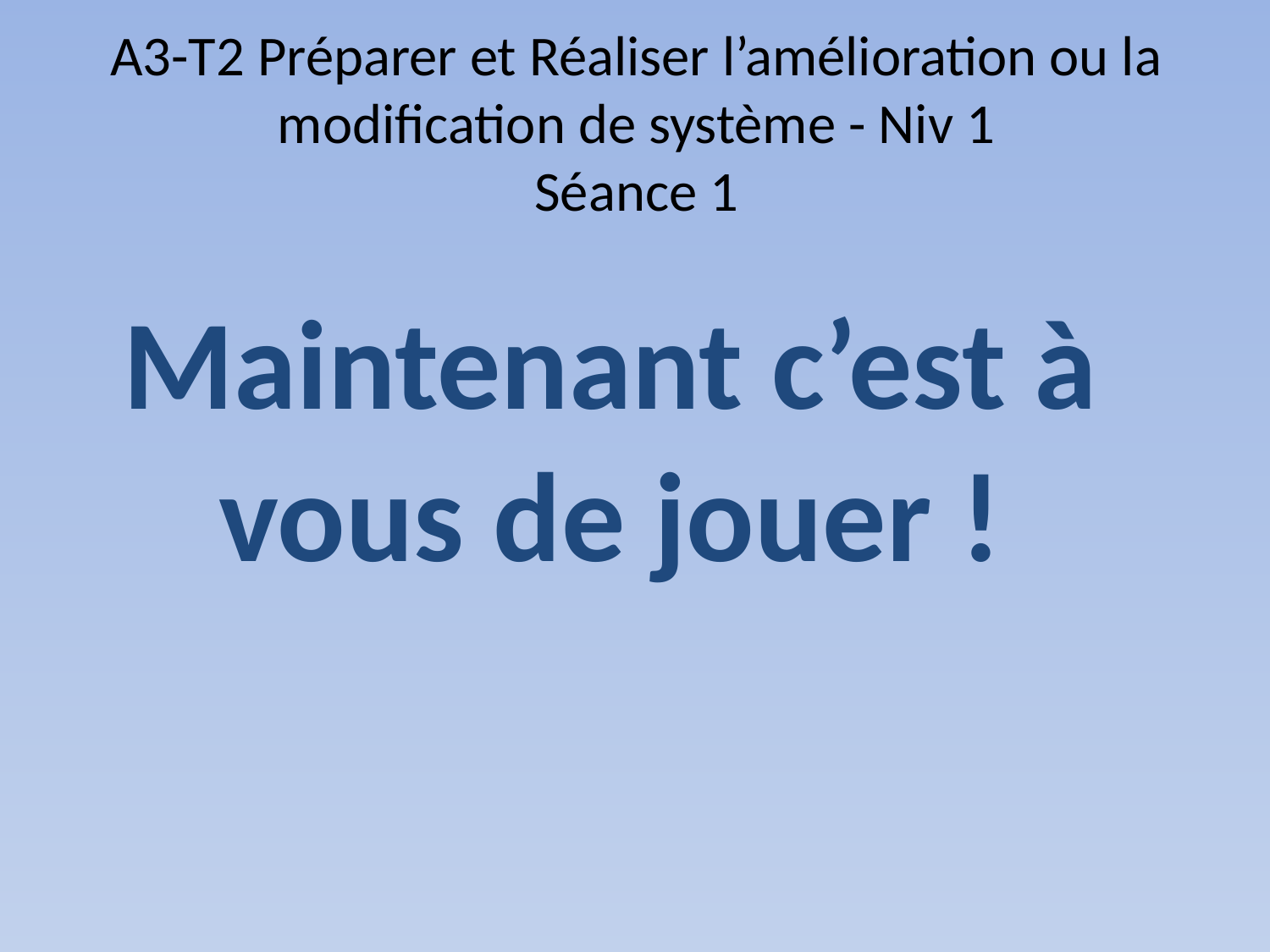

# A3-T2 Préparer et Réaliser l’amélioration ou la modification de système - Niv 1 Séance 1
Maintenant c’est à vous de jouer !